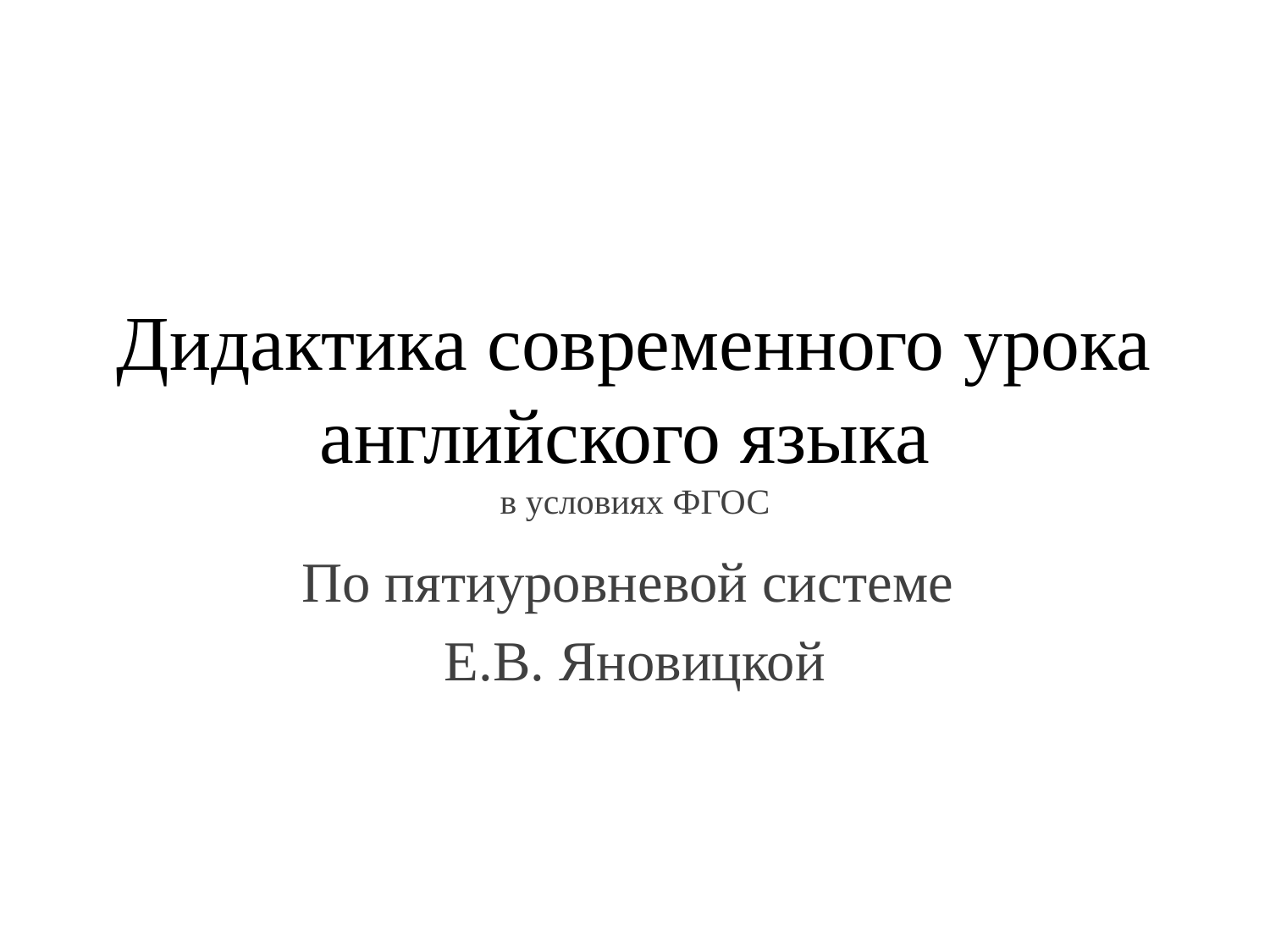

# Дидактика современного урока английского языка в условиях ФГОС
По пятиуровневой системе
Е.В. Яновицкой